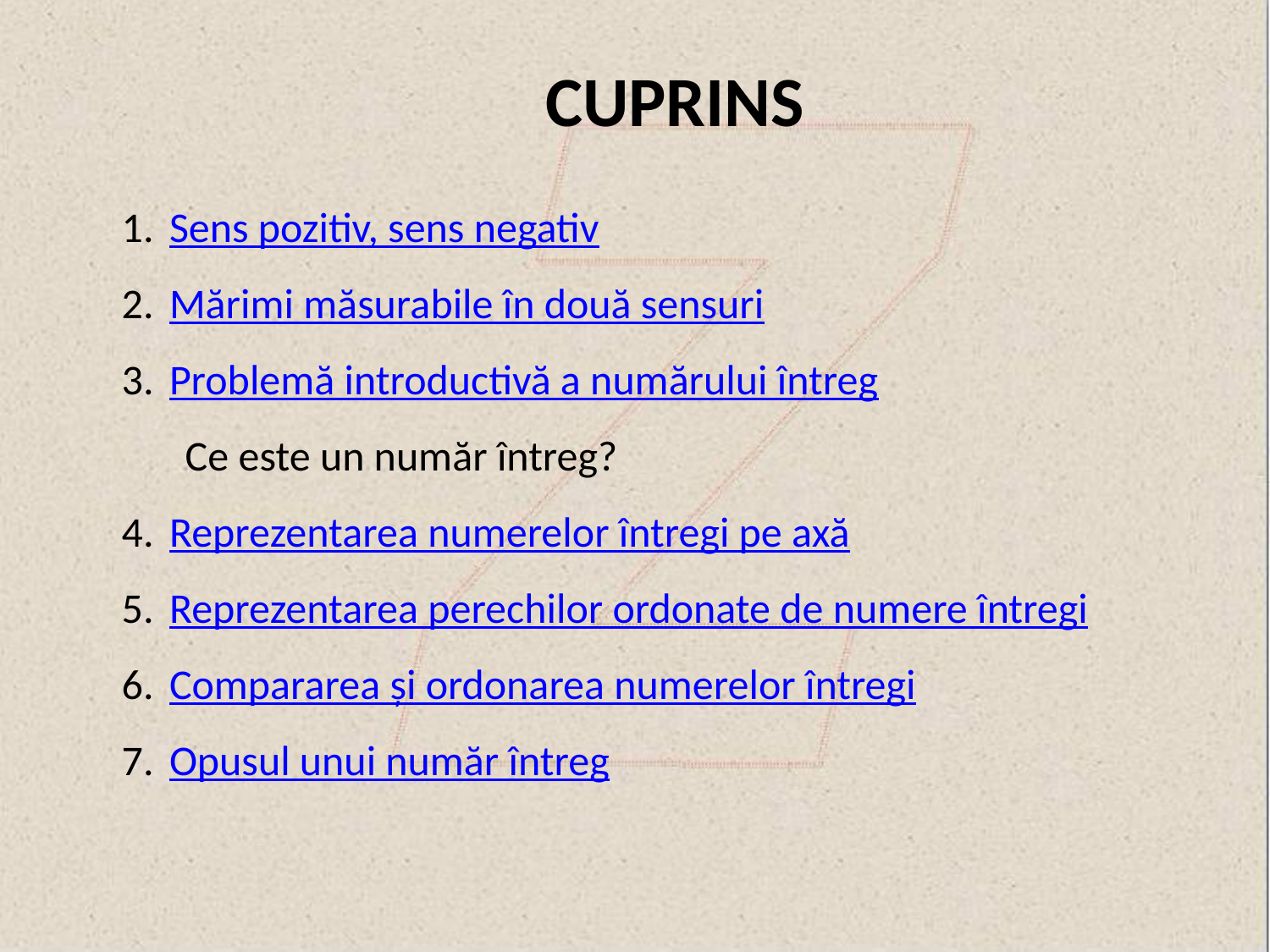

CUPRINS
Sens pozitiv, sens negativ
Mărimi măsurabile în două sensuri
Problemă introductivă a numărului întreg
Ce este un număr întreg?
Reprezentarea numerelor întregi pe axă
Reprezentarea perechilor ordonate de numere întregi
Compararea și ordonarea numerelor întregi
Opusul unui număr întreg